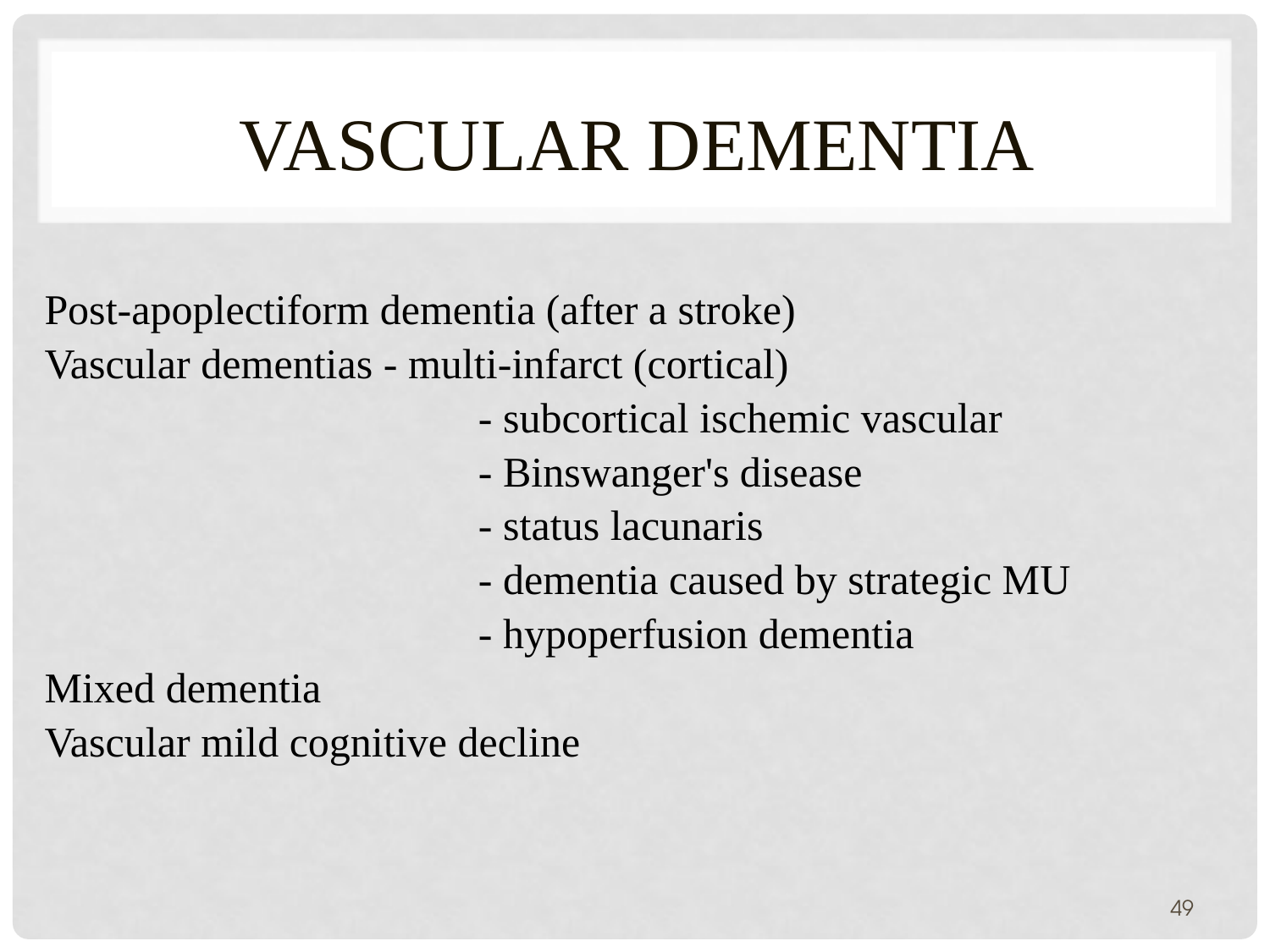

# VASCULAR DEMENTIA

Post-apoplectiform dementia (after a stroke)
Vascular dementias - multi-infarct (cortical)
                                         - subcortical ischemic vascular
                                         - Binswanger's disease
                                         - status lacunaris
                                         - dementia caused by strategic MU
                                         - hypoperfusion dementia
Mixed dementia
Vascular mild cognitive decline

49